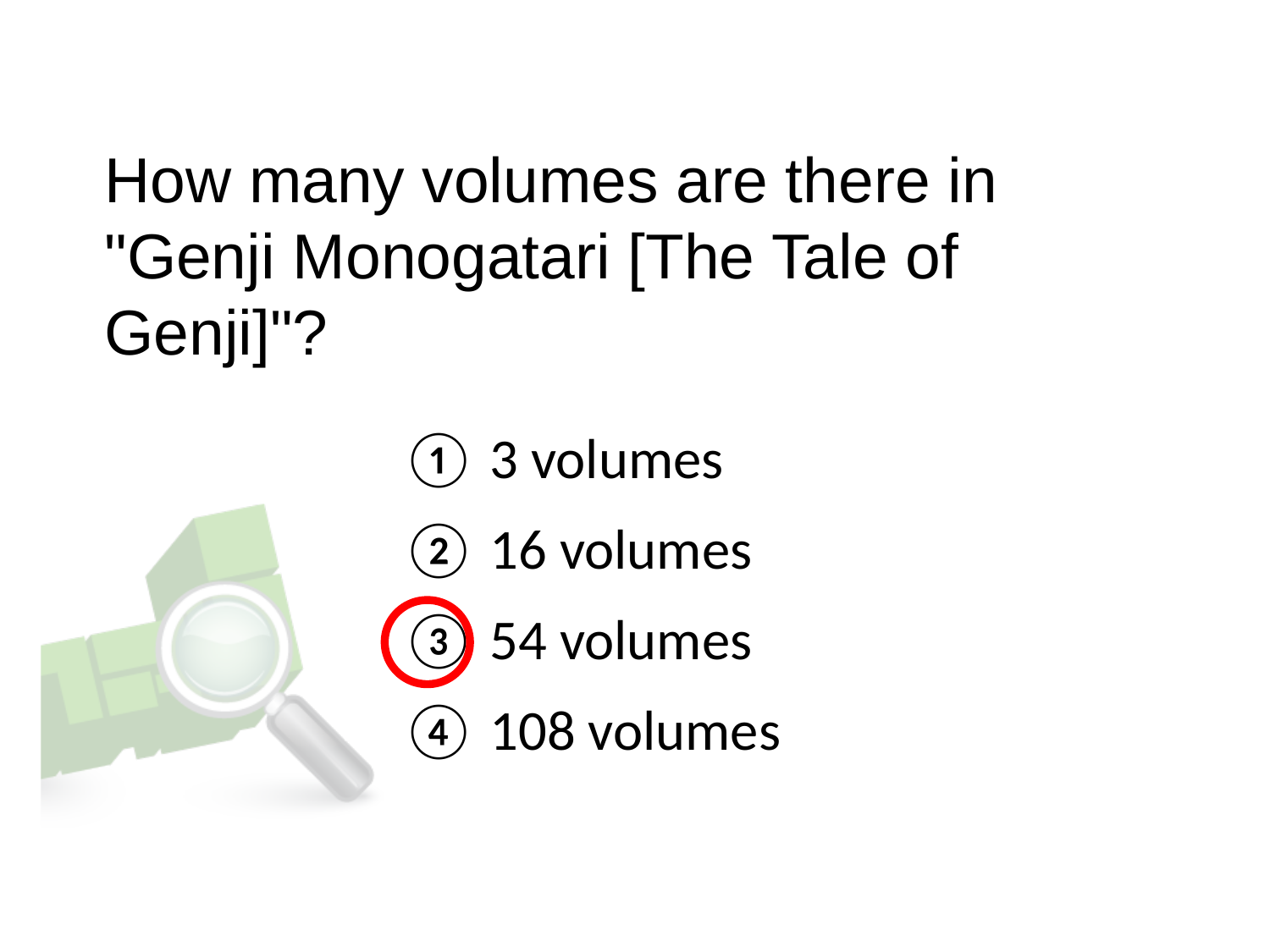

How many volumes are there in "Genji Monogatari [The Tale of Genji]"?
① 3 volumes
② 16 volumes
③ 54 volumes
④ 108 volumes